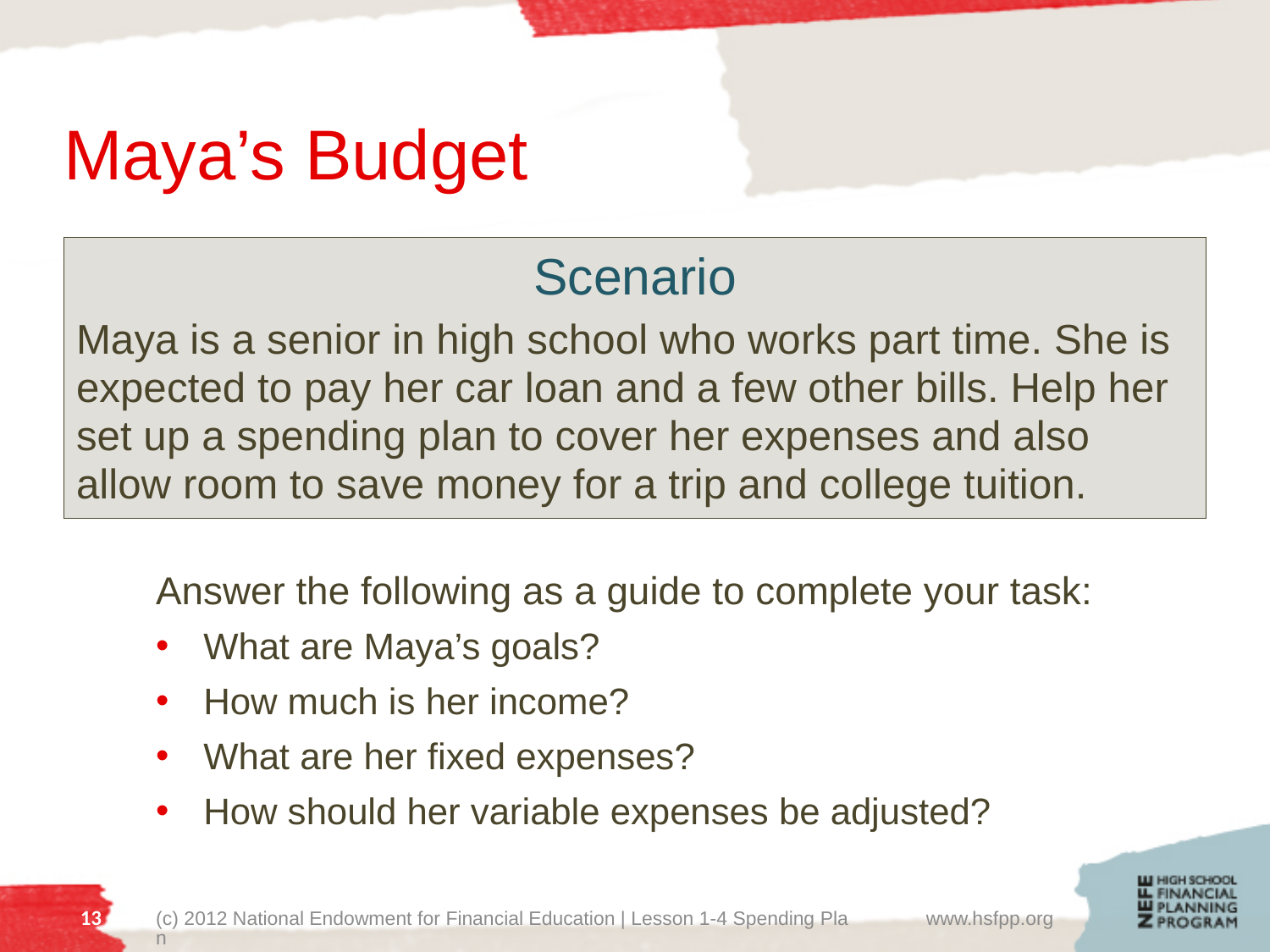

# Maya’s Budget
Scenario
Maya is a senior in high school who works part time. She is expected to pay her car loan and a few other bills. Help her set up a spending plan to cover her expenses and also allow room to save money for a trip and college tuition.

Answer the following as a guide to complete your task:
What are Maya’s goals?
How much is her income?
What are her fixed expenses?
How should her variable expenses be adjusted?
13
(c) 2012 National Endowment for Financial Education | Lesson 1-4 Spending Plan
www.hsfpp.org